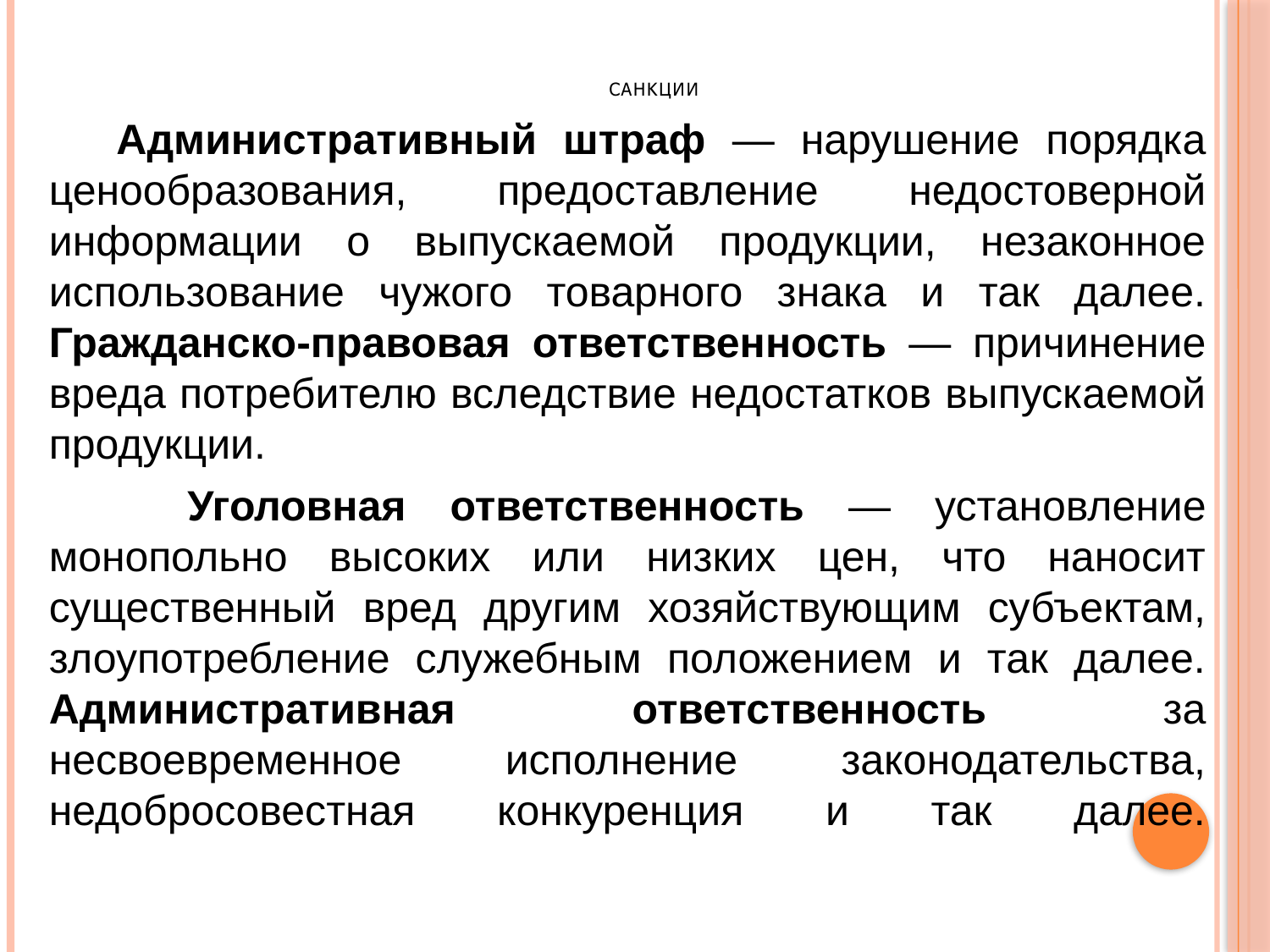

# САНКЦИИ
    Административный штраф — нарушение порядка ценообразования, предоставление недостоверной информации о выпускаемой продукции, незаконное использование чужого товарного знака и так далее. Гражданско-правовая ответственность — причинение вреда потребителю вследствие недостатков выпускаемой продукции.
    Уголовная ответственность — установление монопольно высоких или низких цен, что наносит существенный вред другим хозяйствующим субъектам, злоупотребление служебным положением и так далее. Административная ответственность за несвоевременное исполнение законодательства, недобросовестная конкуренция и так далее.